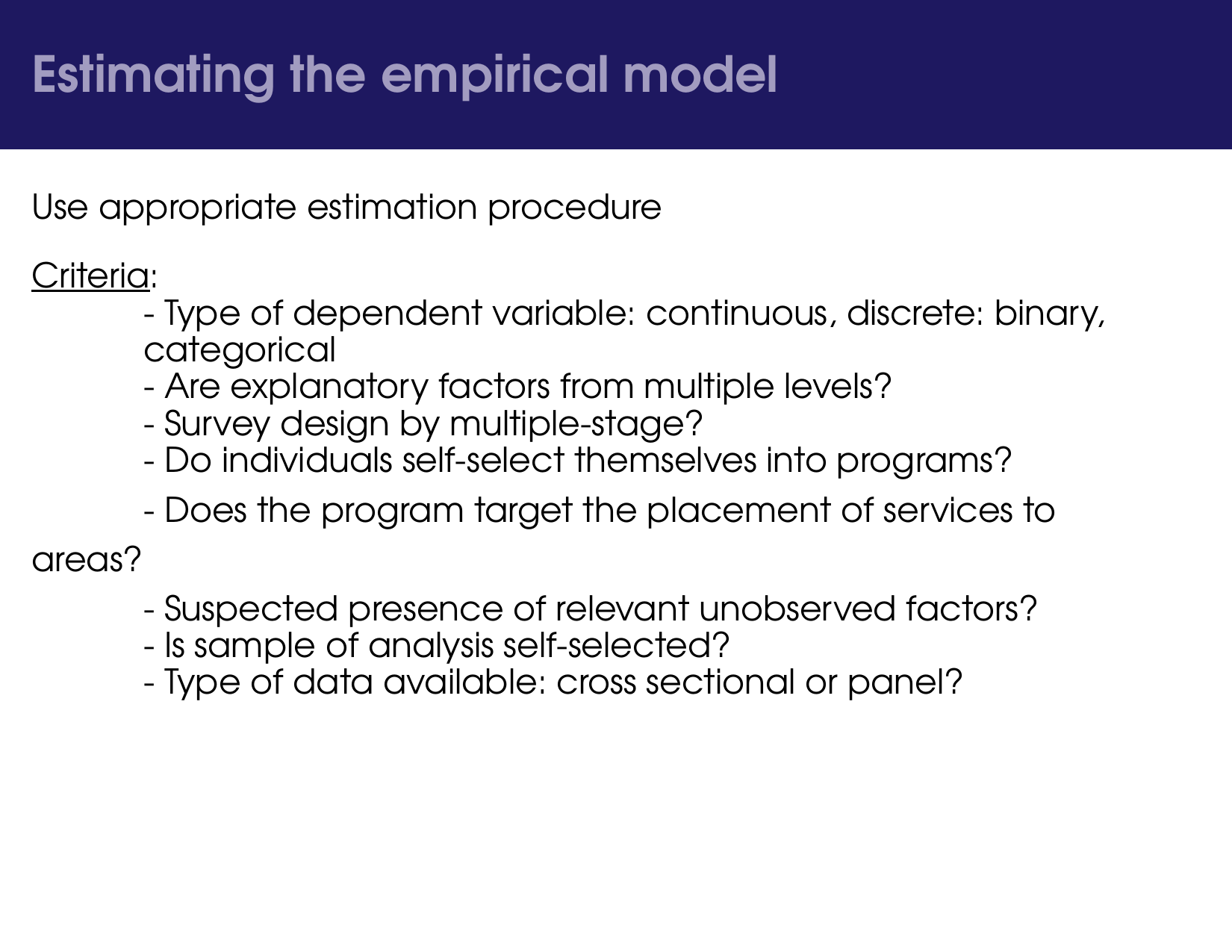

Estimating the empirical model

Use appropriate estimation procedure

Criteria:
	- Type of dependent variable: continuous, discrete: binary, 	  	categorical
	- Are explanatory factors from multiple levels?
	- Survey design by multiple-stage?
	- Do individuals self-select themselves into programs?
	- Does the program target the placement of services to 	areas?
	- Suspected presence of relevant unobserved factors?
	- Is sample of analysis self-selected?
	- Type of data available: cross sectional or panel?